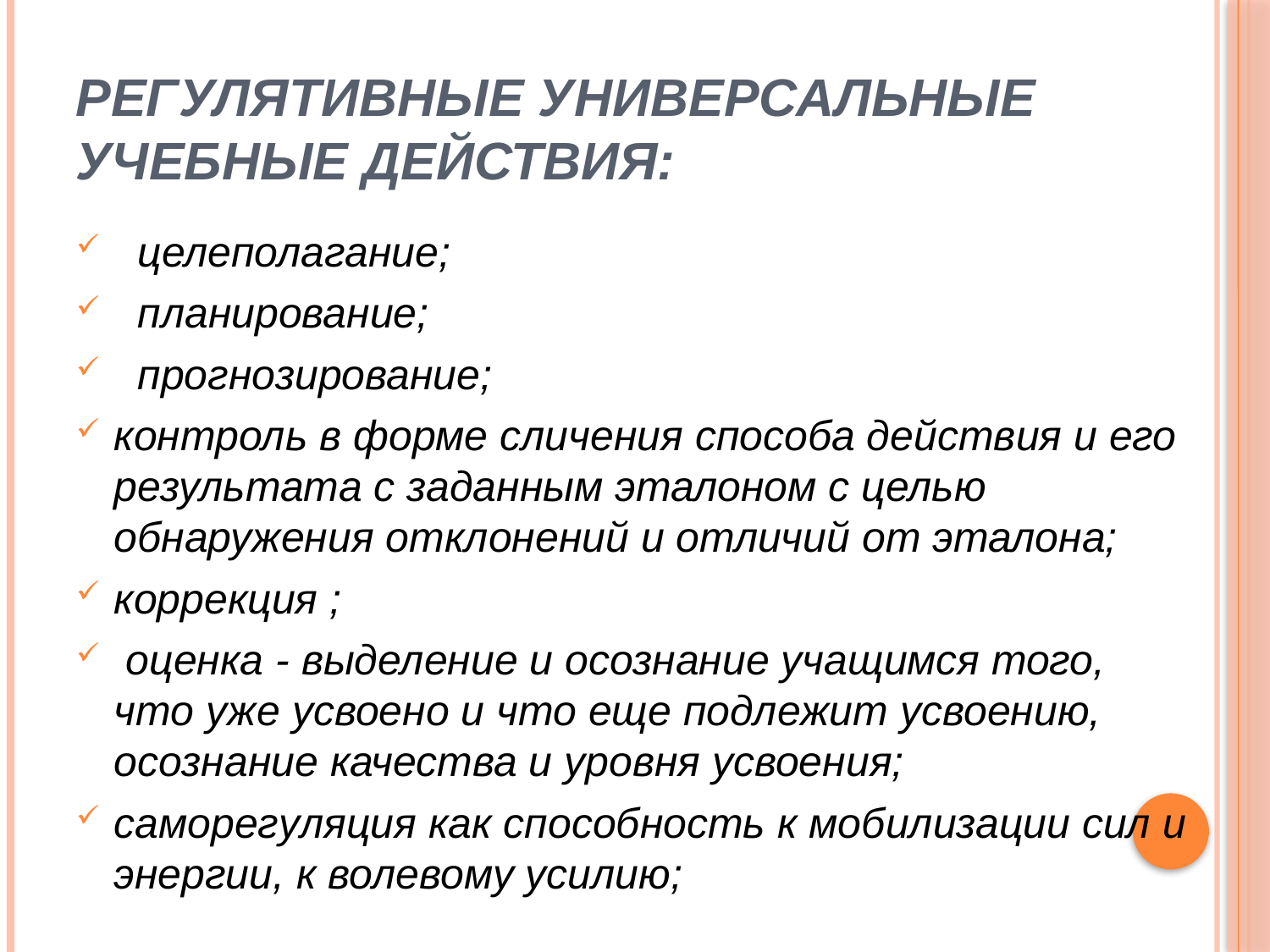

# Регулятивные универсальные учебные действия:
  целеполагание;
  планирование;
  прогнозирование;
контроль в форме сличения способа действия и его результата с заданным эталоном с целью обнаружения отклонений и отличий от эталона;
коррекция ;
 оценка - выделение и осознание учащимся того, что уже усвоено и что еще подлежит усвоению, осознание качества и уровня усвоения;
саморегуляция как способность к мобилизации сил и энергии, к волевому усилию;